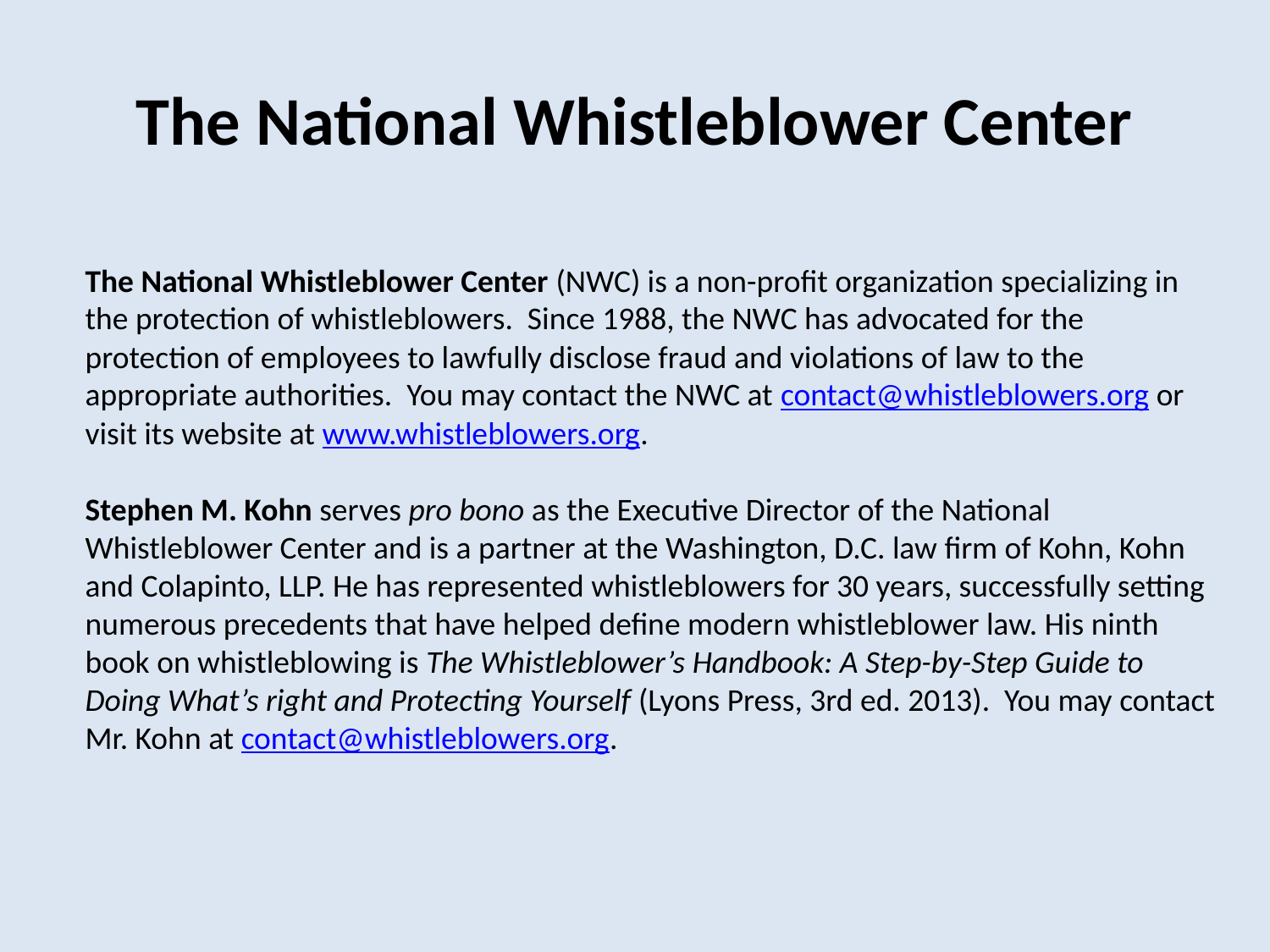

# The National Whistleblower Center
The National Whistleblower Center (NWC) is a non-profit organization specializing in the protection of whistleblowers.  Since 1988, the NWC has advocated for the protection of employees to lawfully disclose fraud and violations of law to the appropriate authorities.  You may contact the NWC at contact@whistleblowers.org or visit its website at www.whistleblowers.org.

Stephen M. Kohn serves pro bono as the Executive Director of the National Whistleblower Center and is a partner at the Washington, D.C. law firm of Kohn, Kohn and Colapinto, LLP. He has represented whistleblowers for 30 years, successfully setting numerous precedents that have helped define modern whistleblower law. His ninth book on whistleblowing is The Whistleblower’s Handbook: A Step-by-Step Guide to Doing What’s right and Protecting Yourself (Lyons Press, 3rd ed. 2013).  You may contact Mr. Kohn at contact@whistleblowers.org.